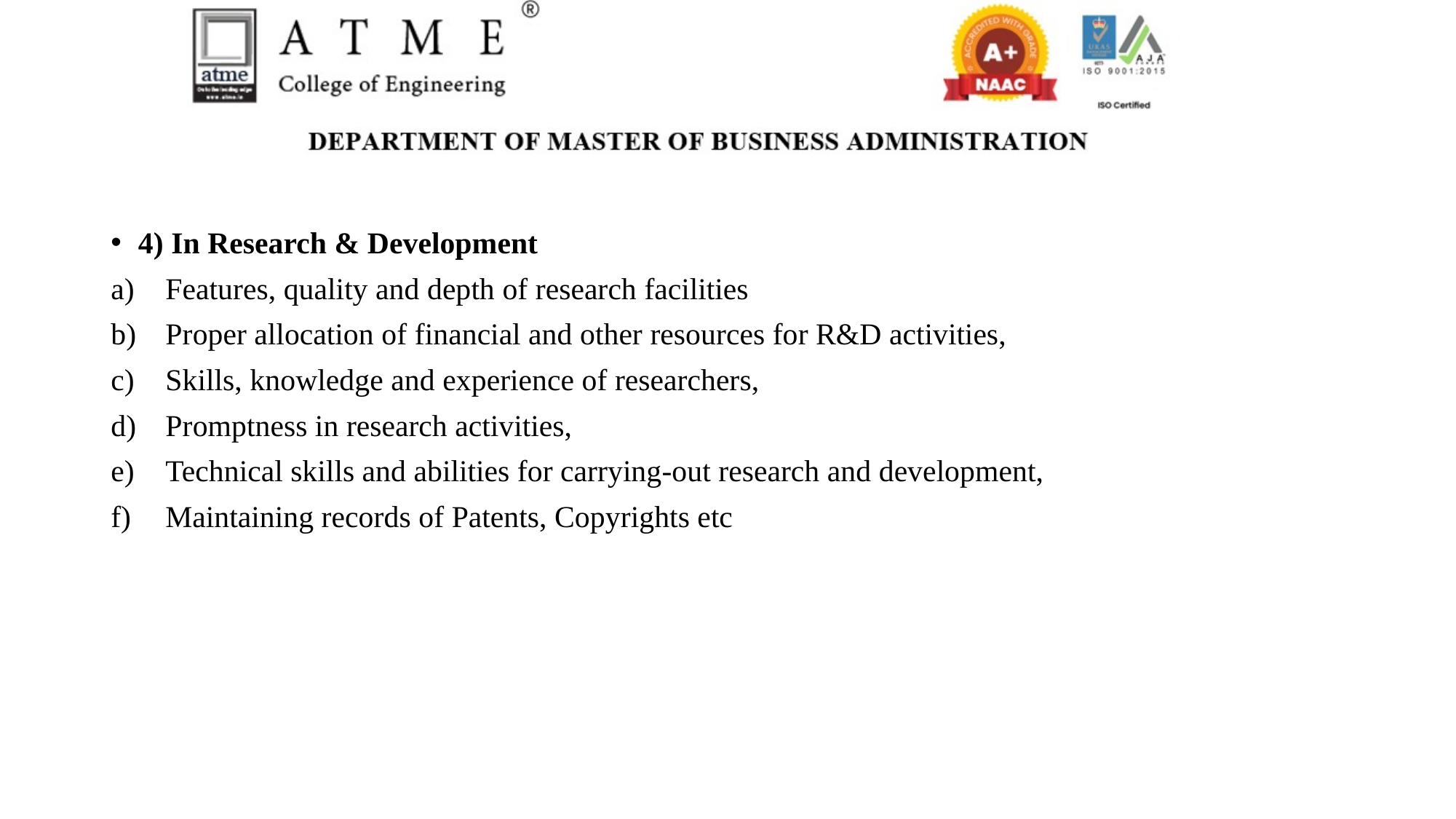

4) In Research & Development
Features, quality and depth of research facilities
Proper allocation of financial and other resources for R&D activities,
Skills, knowledge and experience of researchers,
Promptness in research activities,
Technical skills and abilities for carrying-out research and development,
Maintaining records of Patents, Copyrights etc